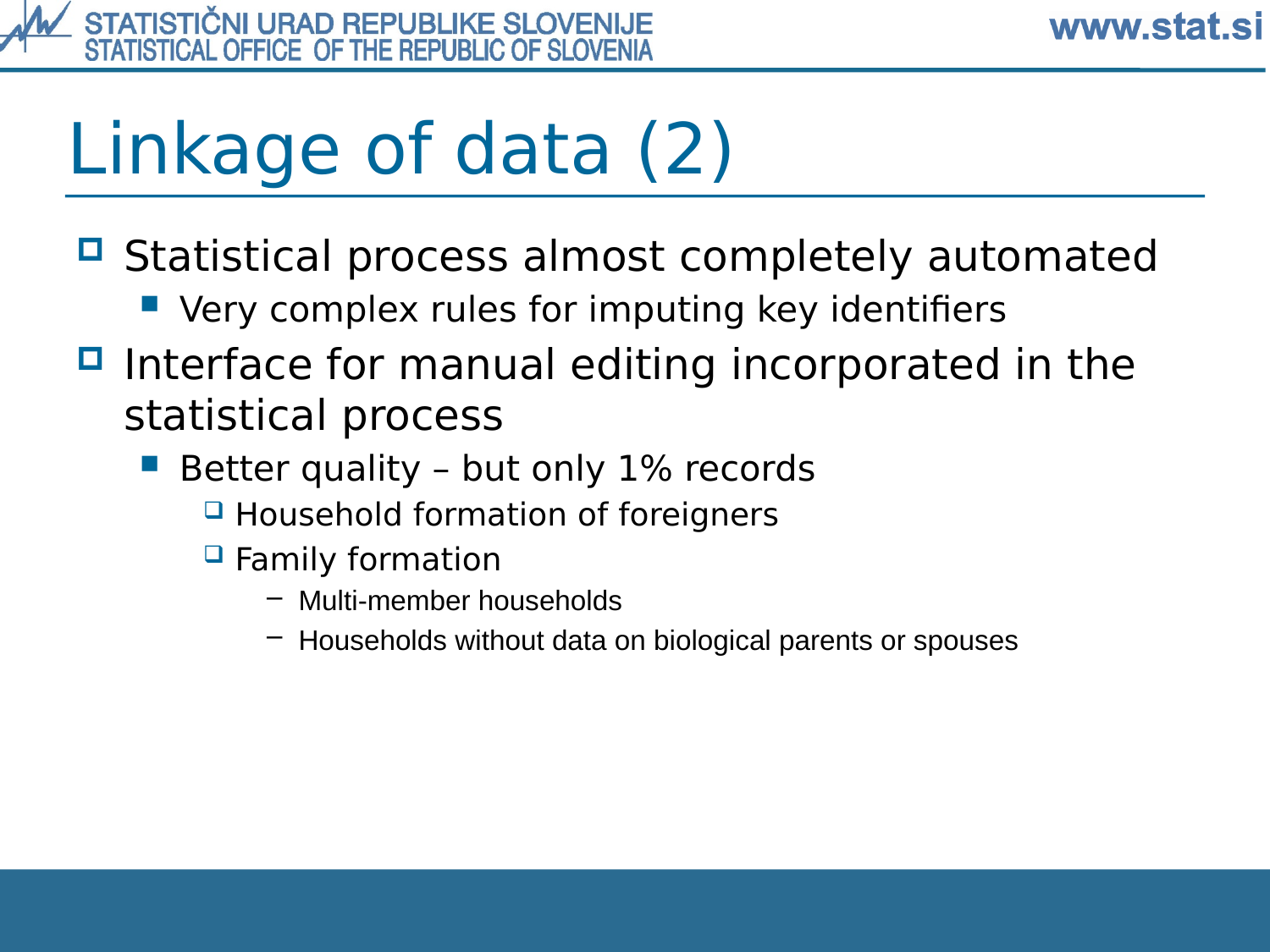

# Linkage of data (2)
Statistical process almost completely automated
Very complex rules for imputing key identifiers
Interface for manual editing incorporated in the statistical process
Better quality – but only 1% records
Household formation of foreigners
Family formation
Multi-member households
Households without data on biological parents or spouses